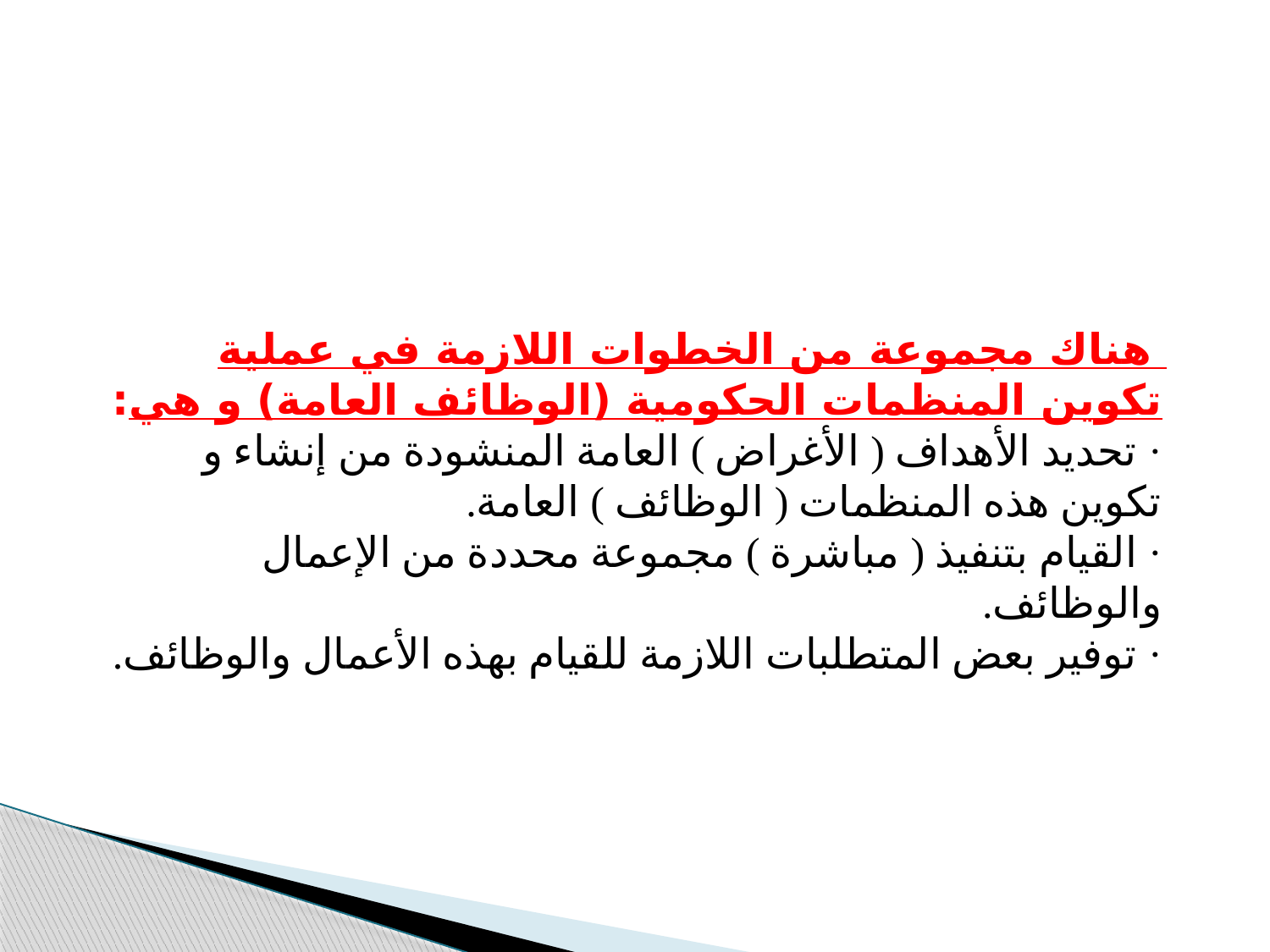

هناك مجموعة من الخطوات اللازمة في عملية تكوين المنظمات الحكومية (الوظائف العامة) و هي:
• تحديد الأهداف ( الأغراض ) العامة المنشودة من إنشاء و تكوين هذه المنظمات ( الوظائف ) العامة.
• القيام بتنفيذ ( مباشرة ) مجموعة محددة من الإعمال والوظائف.
• توفير بعض المتطلبات اللازمة للقيام بهذه الأعمال والوظائف.